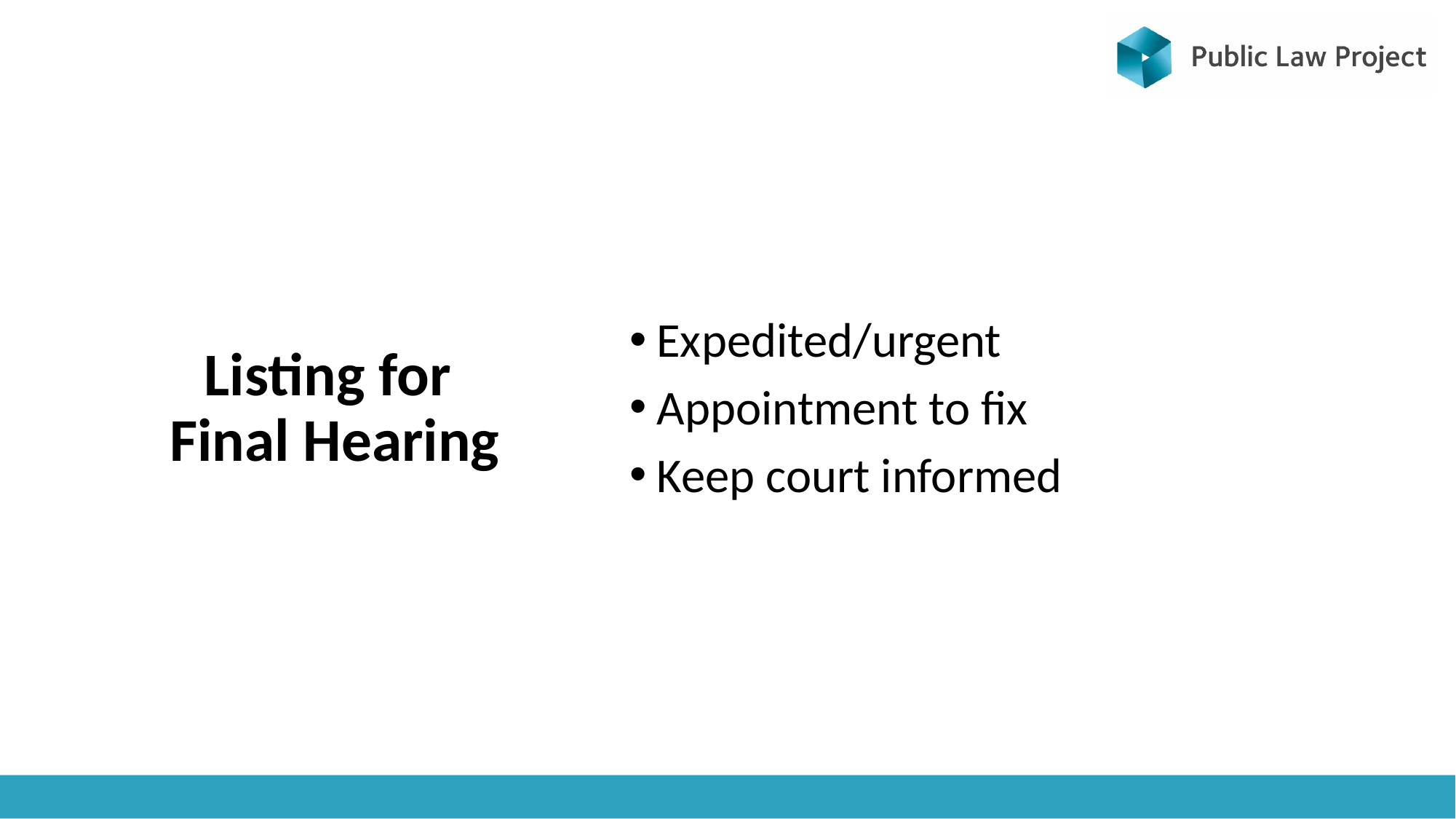

# Listing for Final Hearing
Expedited/urgent
Appointment to fix
Keep court informed